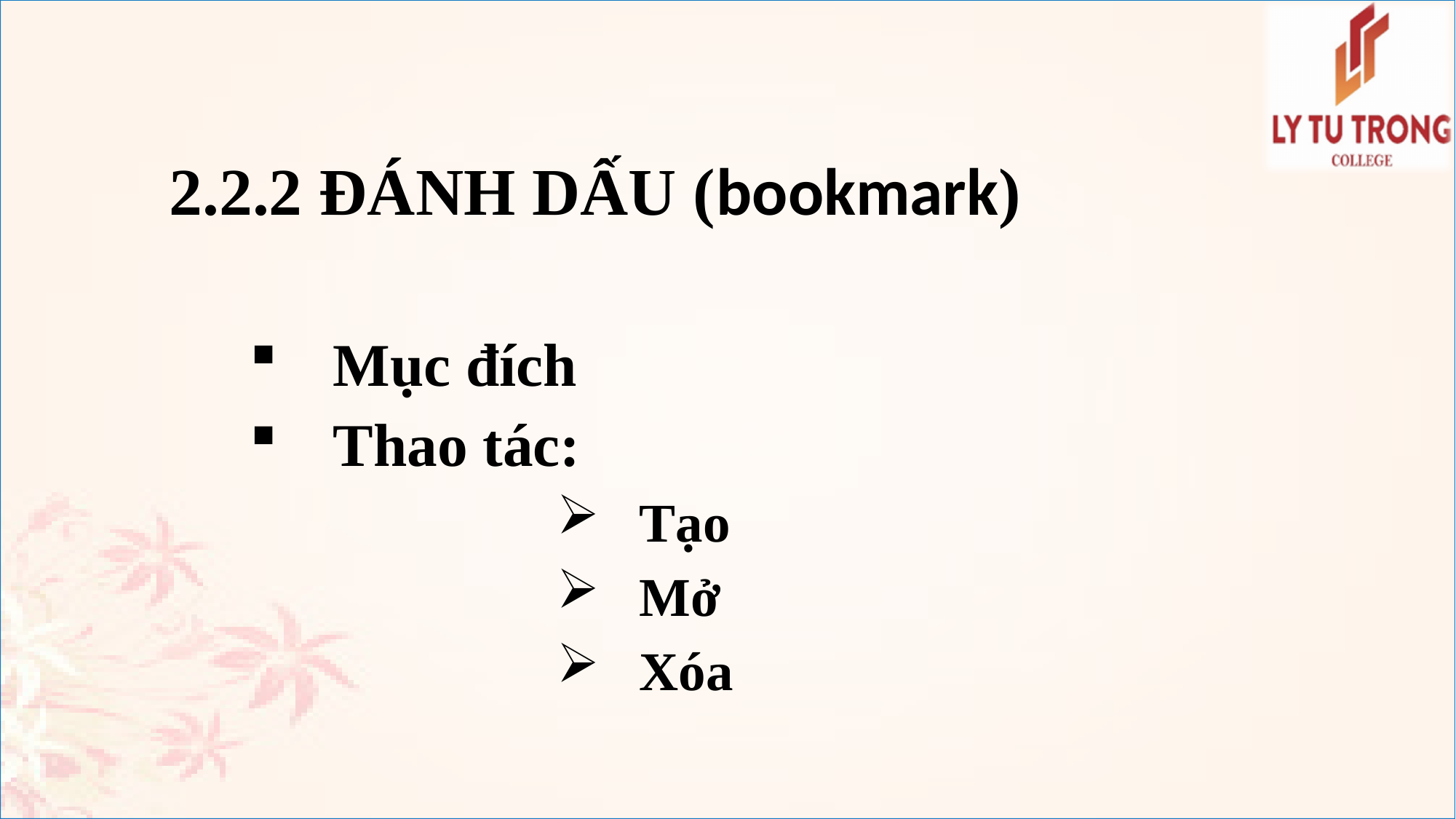

2.2.2 ĐÁNH DẤU (bookmark)

Mục đích
Thao tác:
Tạo
Mở
Xóa